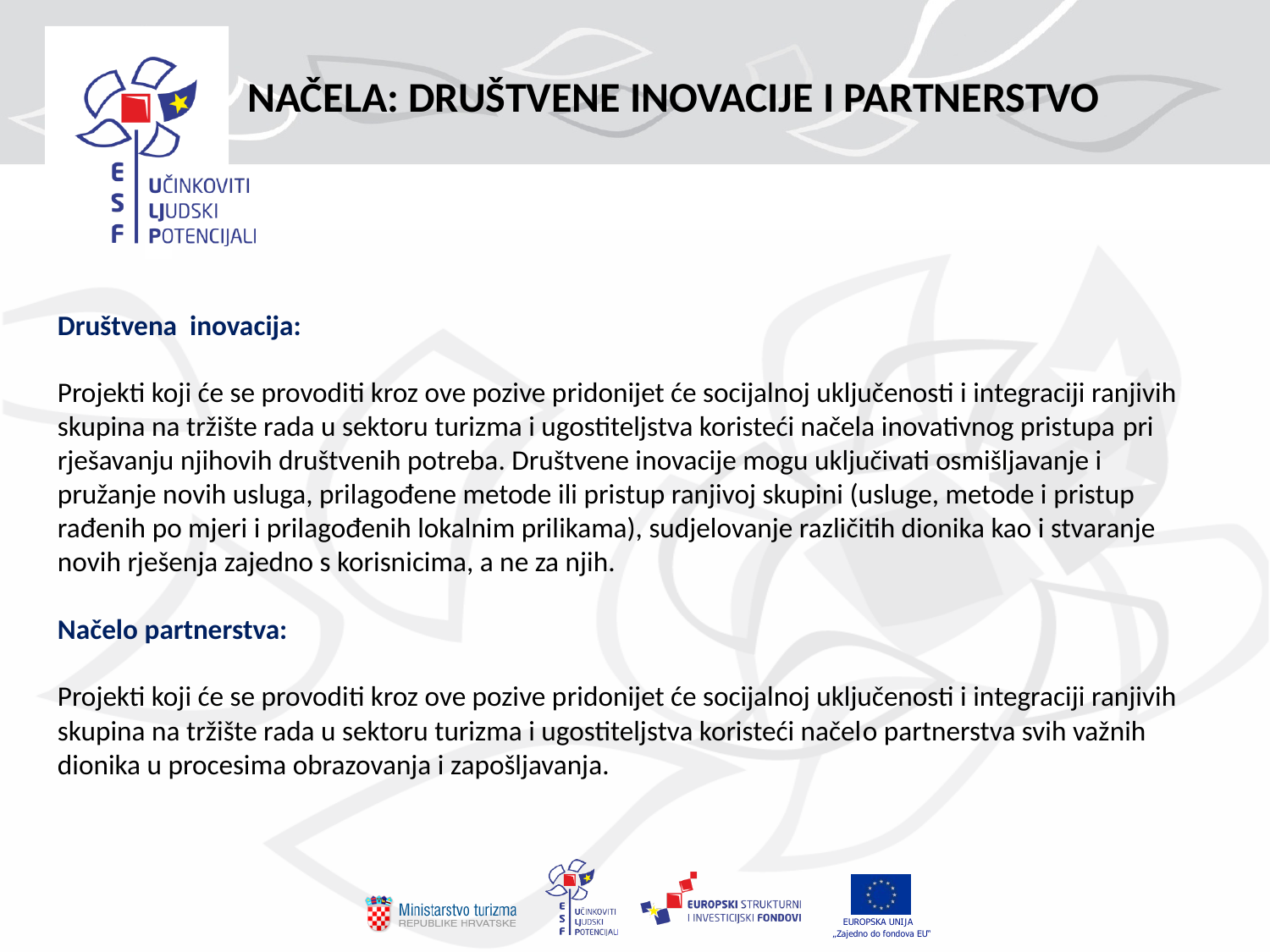

NAČELA: DRUŠTVENE INOVACIJE I PARTNERSTVO
Društvena  inovacija:

Projekti koji će se provoditi kroz ove pozive pridonijet će socijalnoj uključenosti i integraciji ranjivih skupina na tržište rada u sektoru turizma i ugostiteljstva koristeći načela inovativnog pristupa pri rješavanju njihovih društvenih potreba. Društvene inovacije mogu uključivati osmišljavanje i pružanje novih usluga, prilagođene metode ili pristup ranjivoj skupini (usluge, metode i pristup rađenih po mjeri i prilagođenih lokalnim prilikama), sudjelovanje različitih dionika kao i stvaranje novih rješenja zajedno s korisnicima, a ne za njih.

Načelo partnerstva:

Projekti koji će se provoditi kroz ove pozive pridonijet će socijalnoj uključenosti i integraciji ranjivih skupina na tržište rada u sektoru turizma i ugostiteljstva koristeći načelo partnerstva svih važnih dionika u procesima obrazovanja i zapošljavanja.